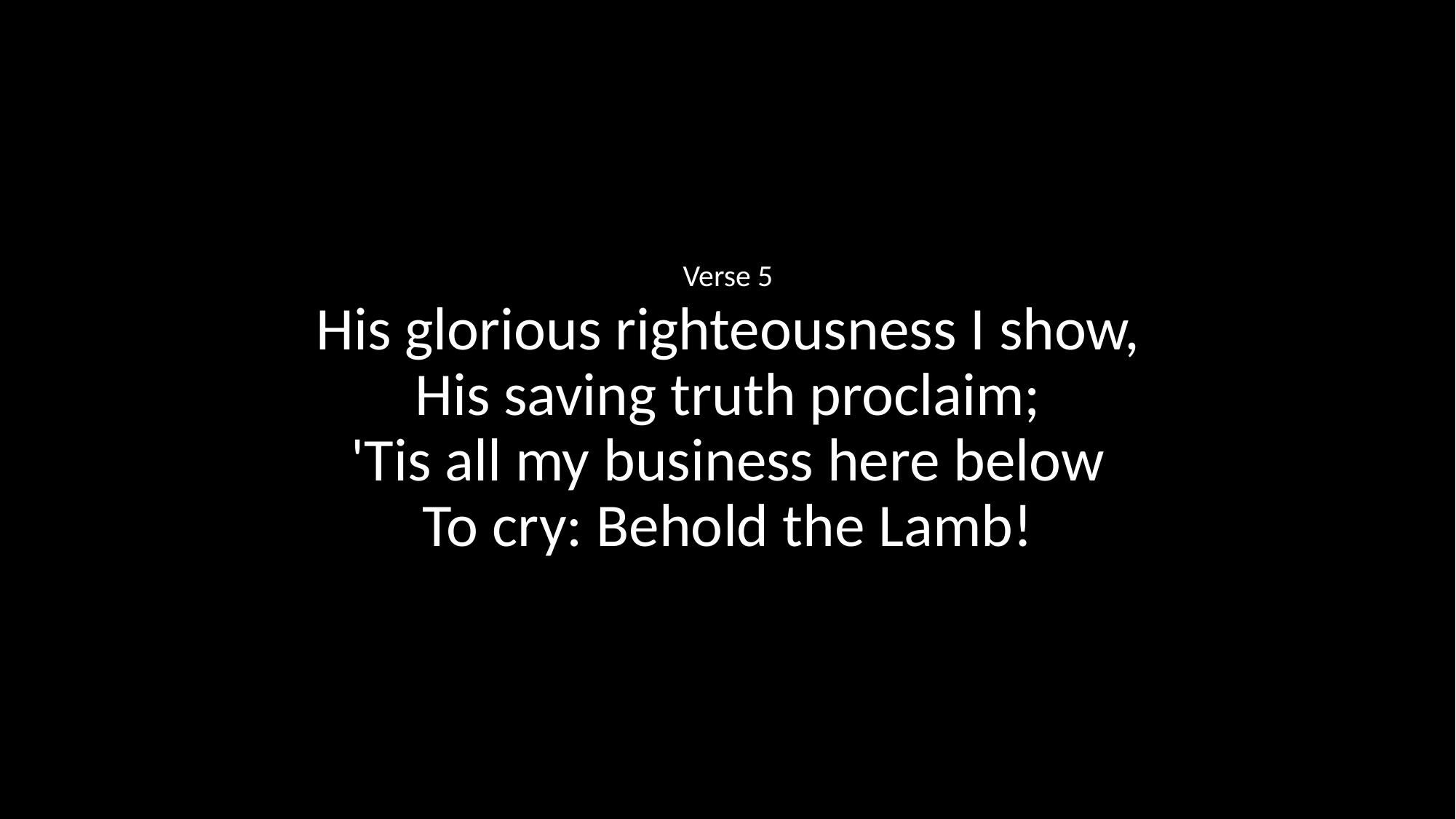

Verse 5
His glorious righteousness I show,
His saving truth proclaim;
'Tis all my business here below
To cry: Behold the Lamb!